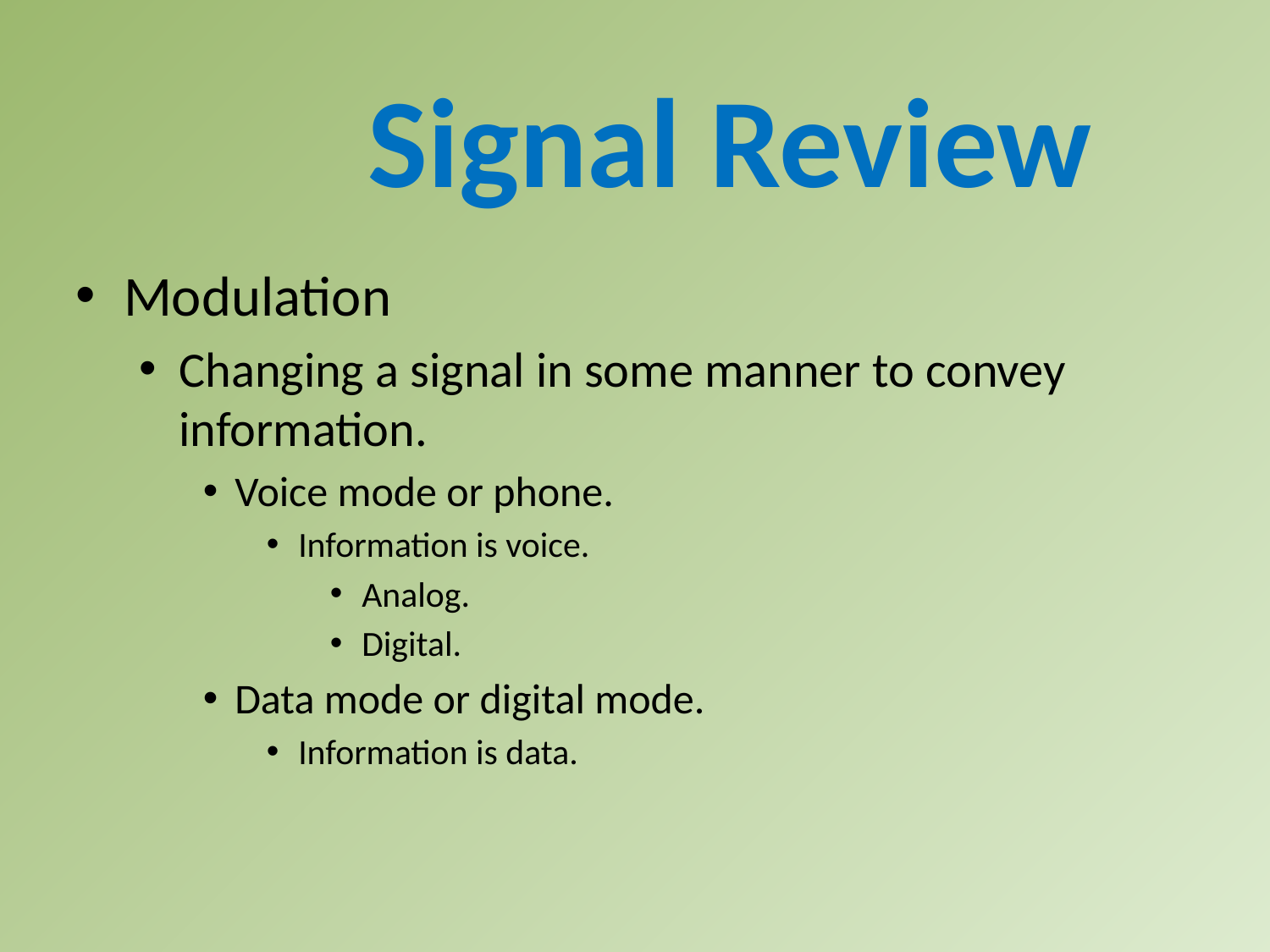

Signal Review
Modulation
Changing a signal in some manner to convey information.
Voice mode or phone.
Information is voice.
Analog.
Digital.
Data mode or digital mode.
Information is data.